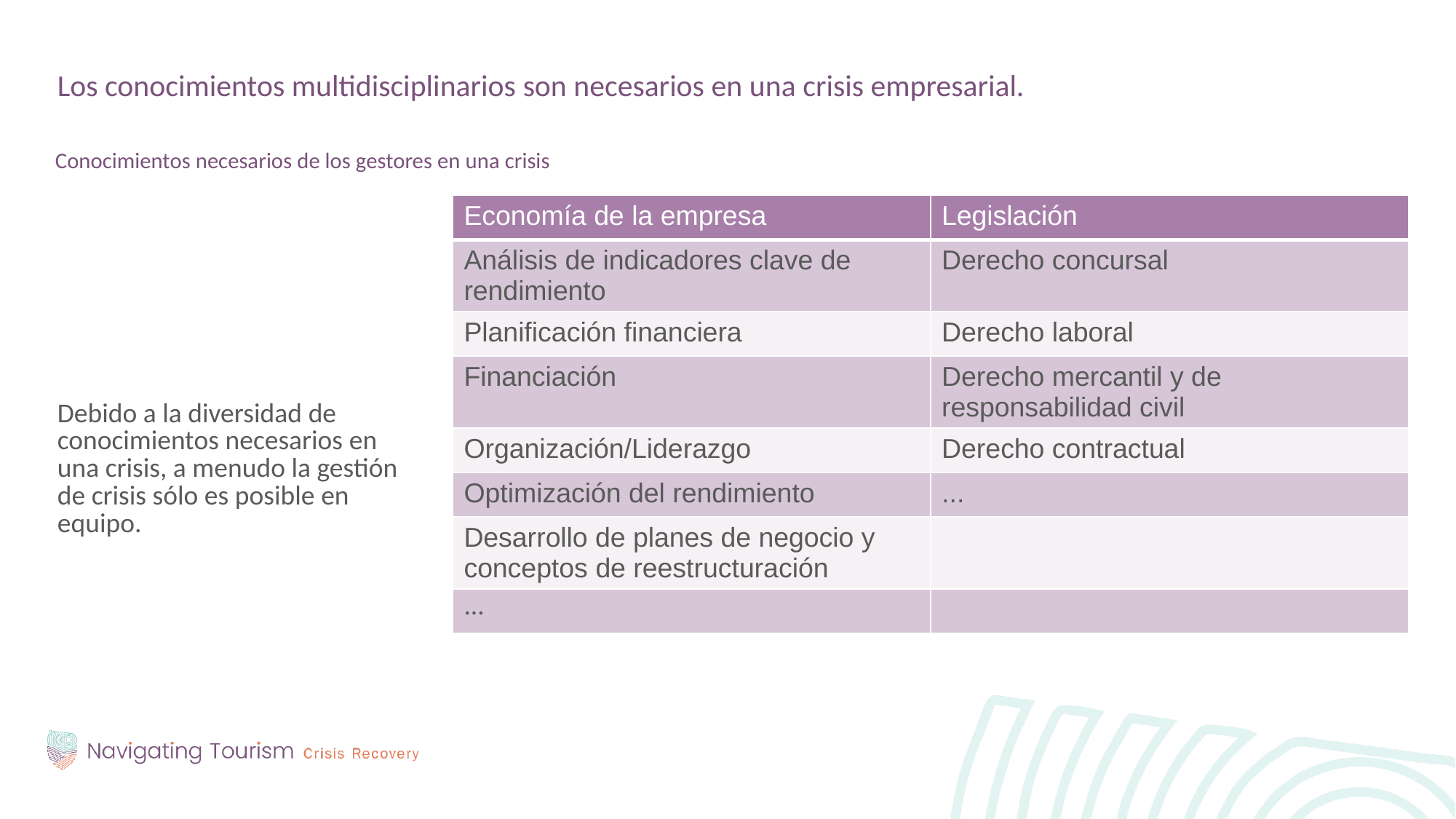

Los conocimientos multidisciplinarios son necesarios en una crisis empresarial.

Conocimientos necesarios de los gestores en una crisis

| Economía de la empresa | Legislación |
| --- | --- |
| Análisis de indicadores clave de rendimiento | Derecho concursal |
| Planificación financiera | Derecho laboral |
| Financiación | Derecho mercantil y de responsabilidad civil |
| Organización/Liderazgo | Derecho contractual |
| Optimización del rendimiento | ... |
| Desarrollo de planes de negocio y conceptos de reestructuración |  |
| ... |  |
Debido a la diversidad de conocimientos necesarios en una crisis, a menudo la gestión de crisis sólo es posible en equipo.